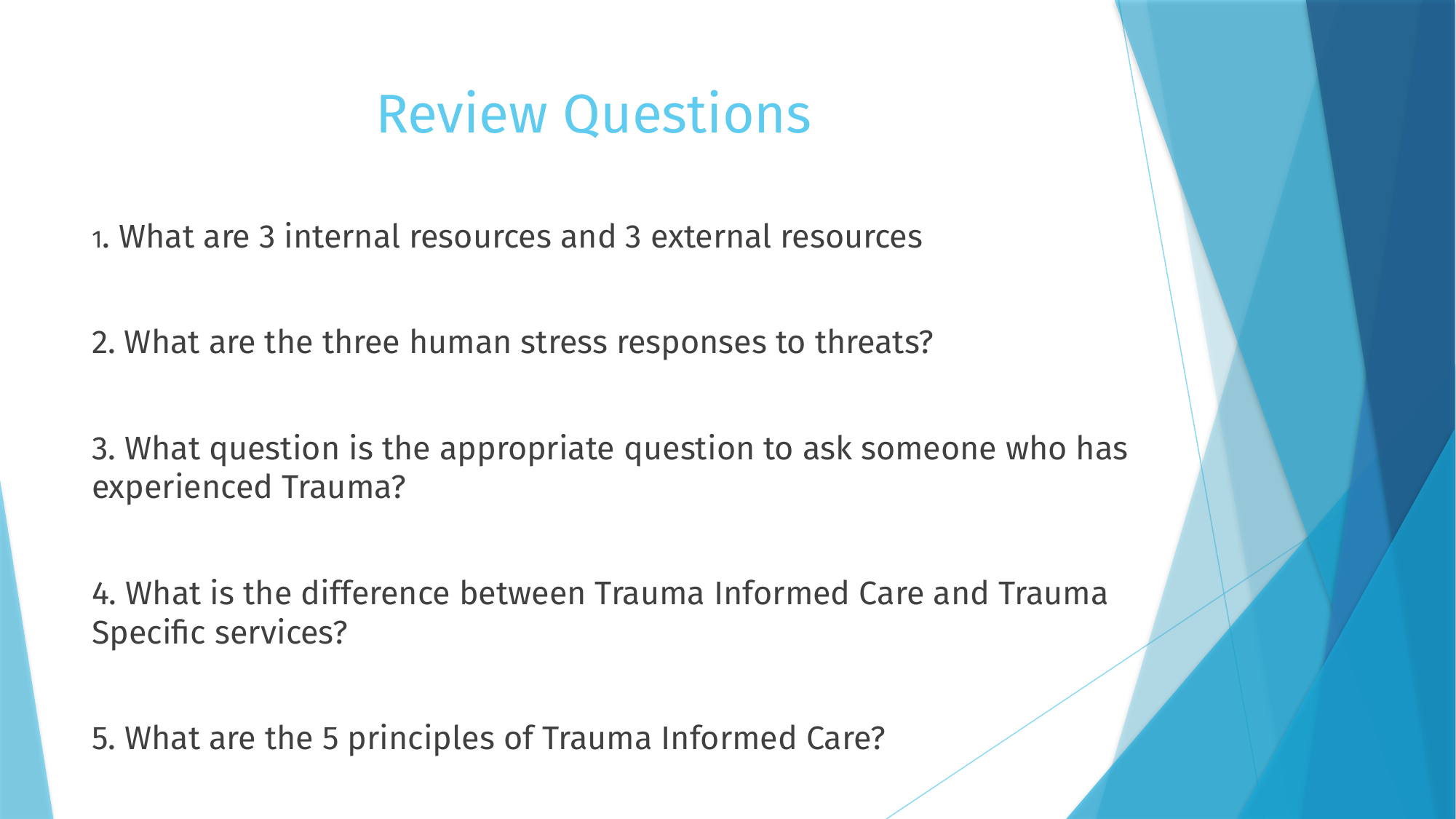

# Review Questions

1. What are 3 internal resources and 3 external resources

2. What are the three human stress responses to threats?

3. What question is the appropriate question to ask someone who has experienced Trauma?

4. What is the difference between Trauma Informed Care and Trauma Specific services?

5. What are the 5 principles of Trauma Informed Care?